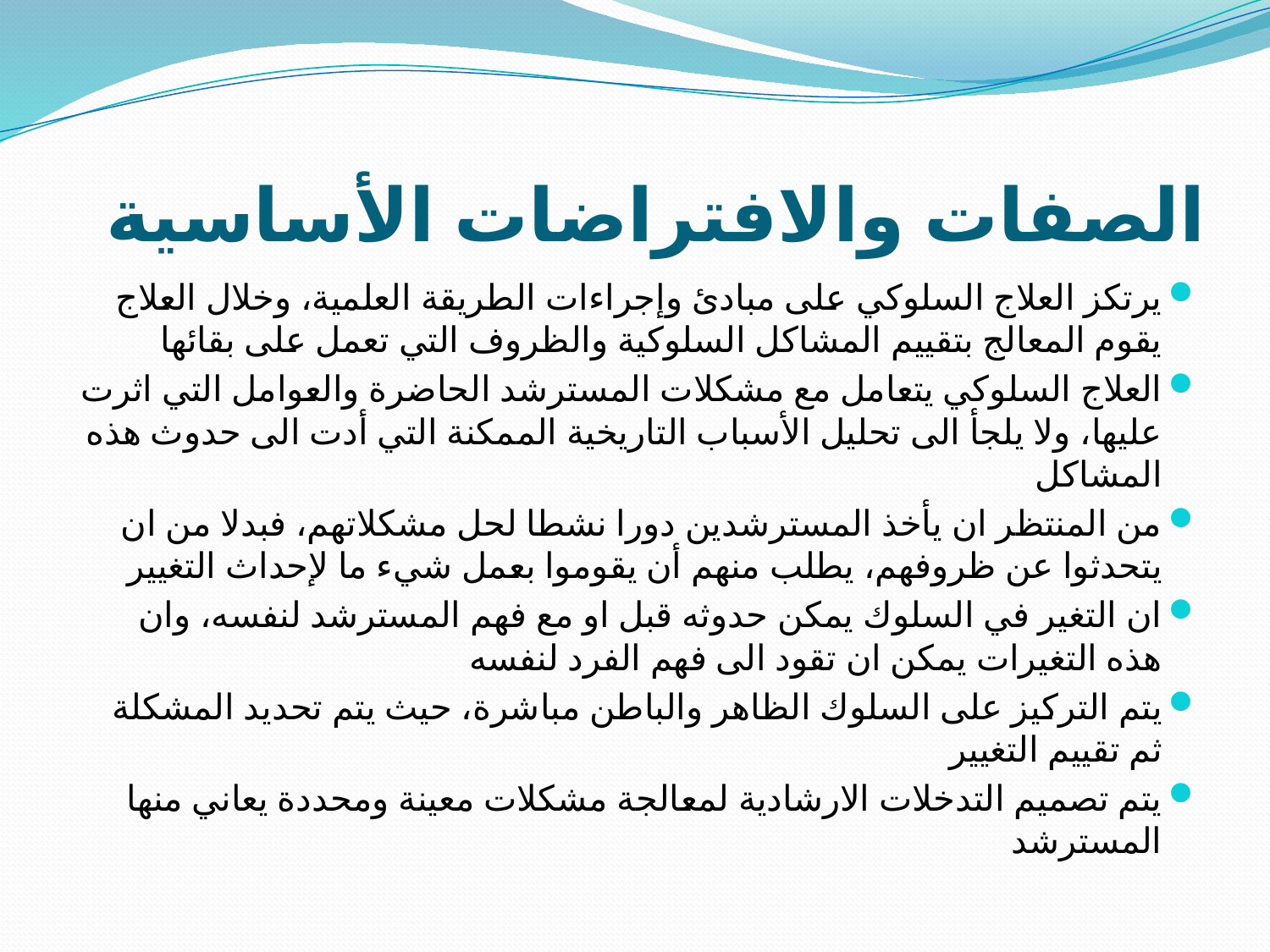

# الصفات والافتراضات الأساسية
يرتكز العلاج السلوكي على مبادئ وإجراءات الطريقة العلمية، وخلال العلاج يقوم المعالج بتقييم المشاكل السلوكية والظروف التي تعمل على بقائها
العلاج السلوكي يتعامل مع مشكلات المسترشد الحاضرة والعوامل التي اثرت عليها، ولا يلجأ الى تحليل الأسباب التاريخية الممكنة التي أدت الى حدوث هذه المشاكل
من المنتظر ان يأخذ المسترشدين دورا نشطا لحل مشكلاتهم، فبدلا من ان يتحدثوا عن ظروفهم، يطلب منهم أن يقوموا بعمل شيء ما لإحداث التغيير
ان التغير في السلوك يمكن حدوثه قبل او مع فهم المسترشد لنفسه، وان هذه التغيرات يمكن ان تقود الى فهم الفرد لنفسه
يتم التركيز على السلوك الظاهر والباطن مباشرة، حيث يتم تحديد المشكلة ثم تقييم التغيير
يتم تصميم التدخلات الارشادية لمعالجة مشكلات معينة ومحددة يعاني منها المسترشد